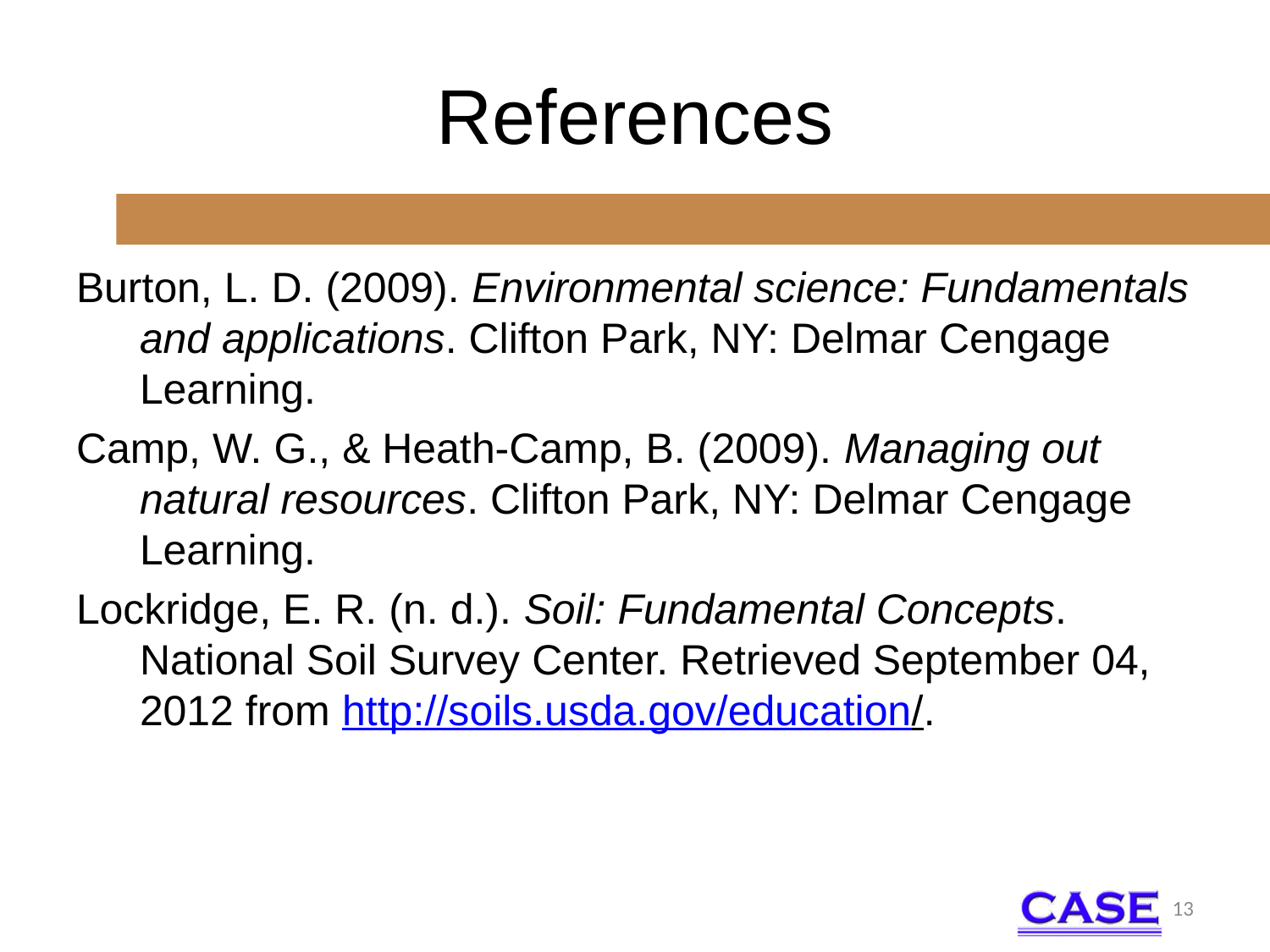

# References
Burton, L. D. (2009). Environmental science: Fundamentals and applications. Clifton Park, NY: Delmar Cengage Learning.
Camp, W. G., & Heath-Camp, B. (2009). Managing out natural resources. Clifton Park, NY: Delmar Cengage Learning.
Lockridge, E. R. (n. d.). Soil: Fundamental Concepts. National Soil Survey Center. Retrieved September 04, 2012 from http://soils.usda.gov/education/.
13